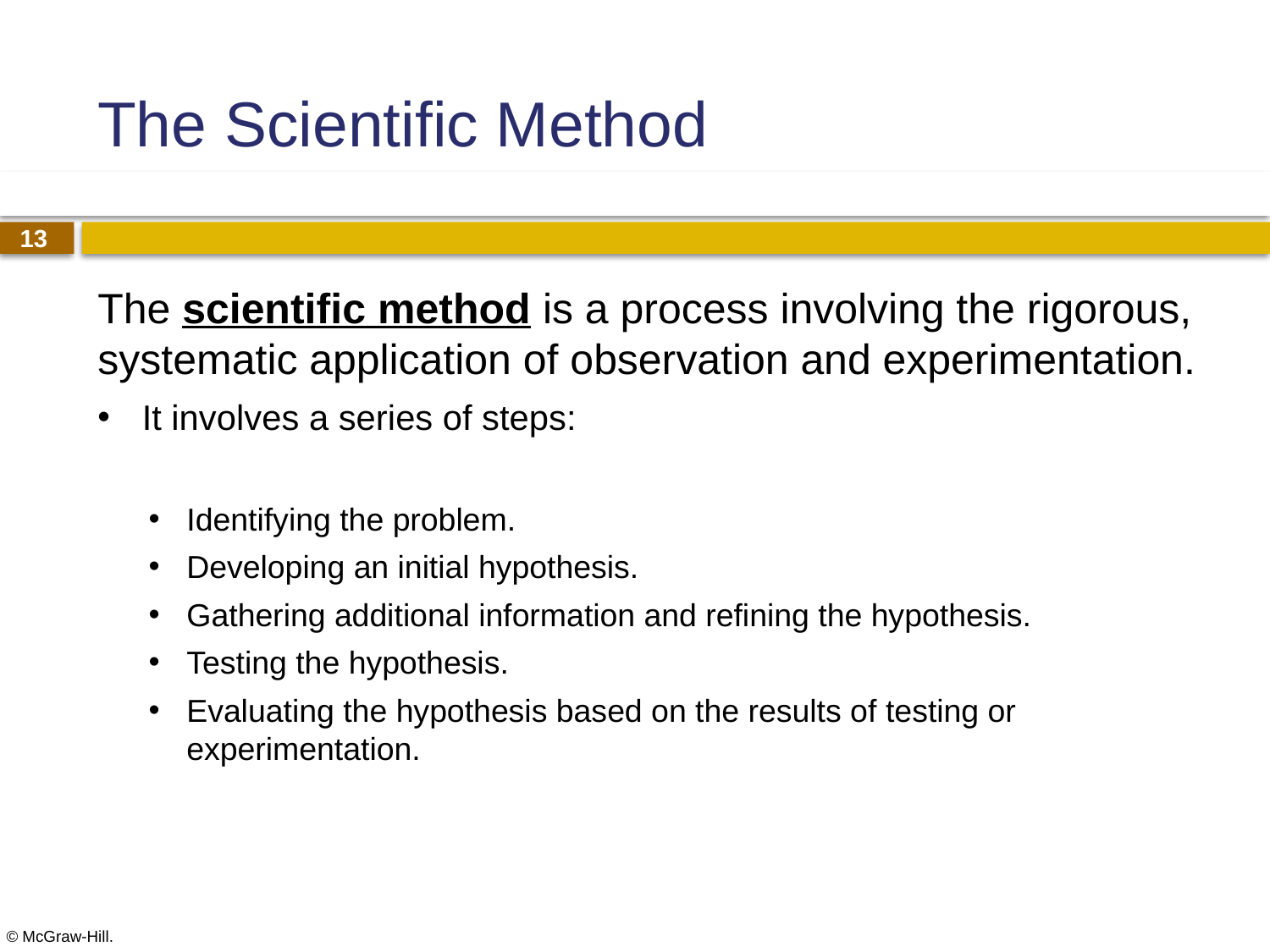

# The Scientific Method
The scientific method is a process involving the rigorous, systematic application of observation and experimentation.
It involves a series of steps:

Identifying the problem.
Developing an initial hypothesis.
Gathering additional information and refining the hypothesis.
Testing the hypothesis.
Evaluating the hypothesis based on the results of testing or experimentation.